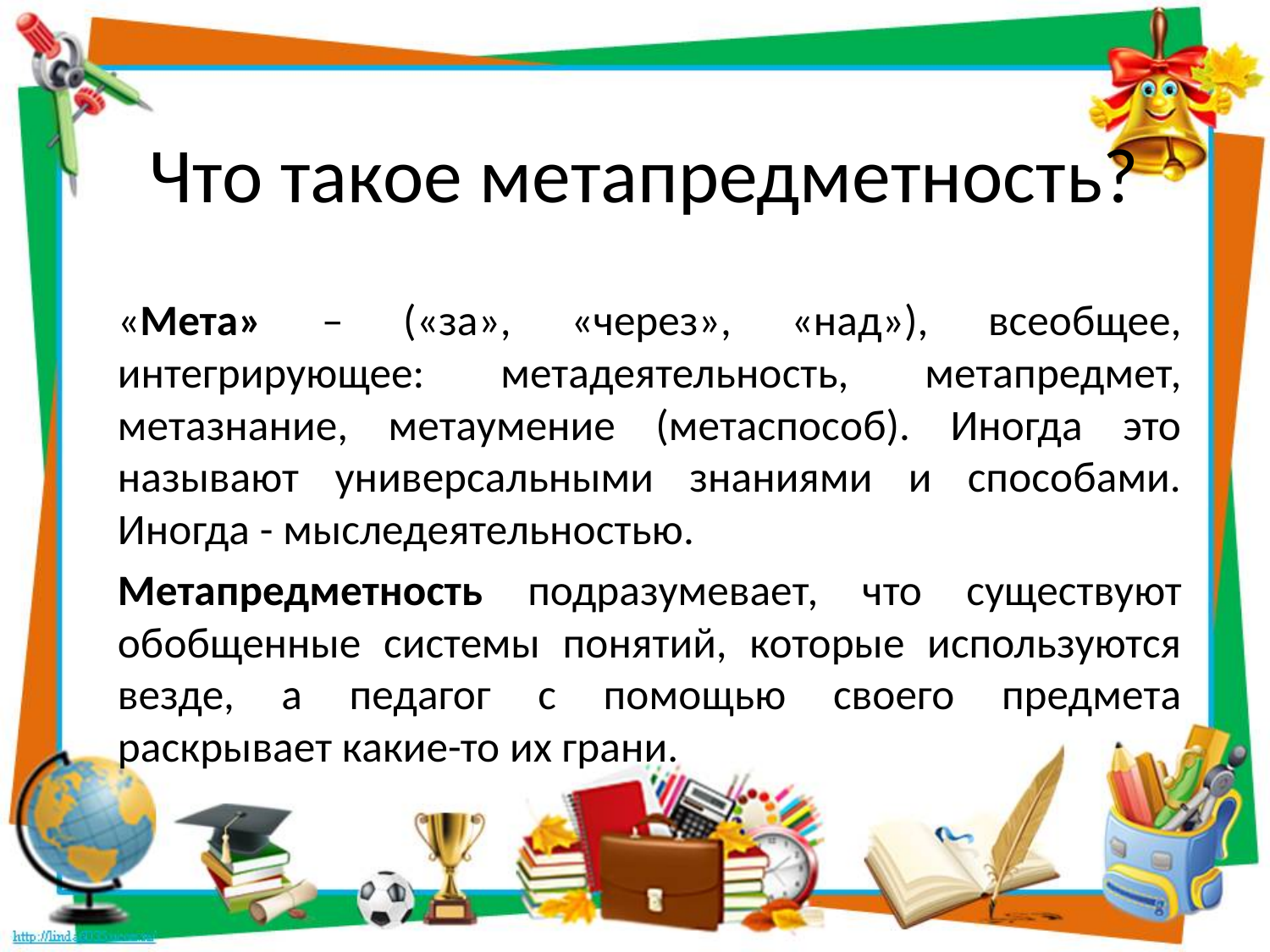

# Что такое метапредметность?
«Мета» – («за», «через», «над»), всеобщее, интегрирующее: метадеятельность, метапредмет, метазнание, метаумение (метаспособ). Иногда это называют универсальными знаниями и способами. Иногда - мыследеятельностью.
Метапредметность подразумевает, что существуют обобщенные системы понятий, которые используются везде, а педагог с помощью своего предмета раскрывает какие-то их грани.